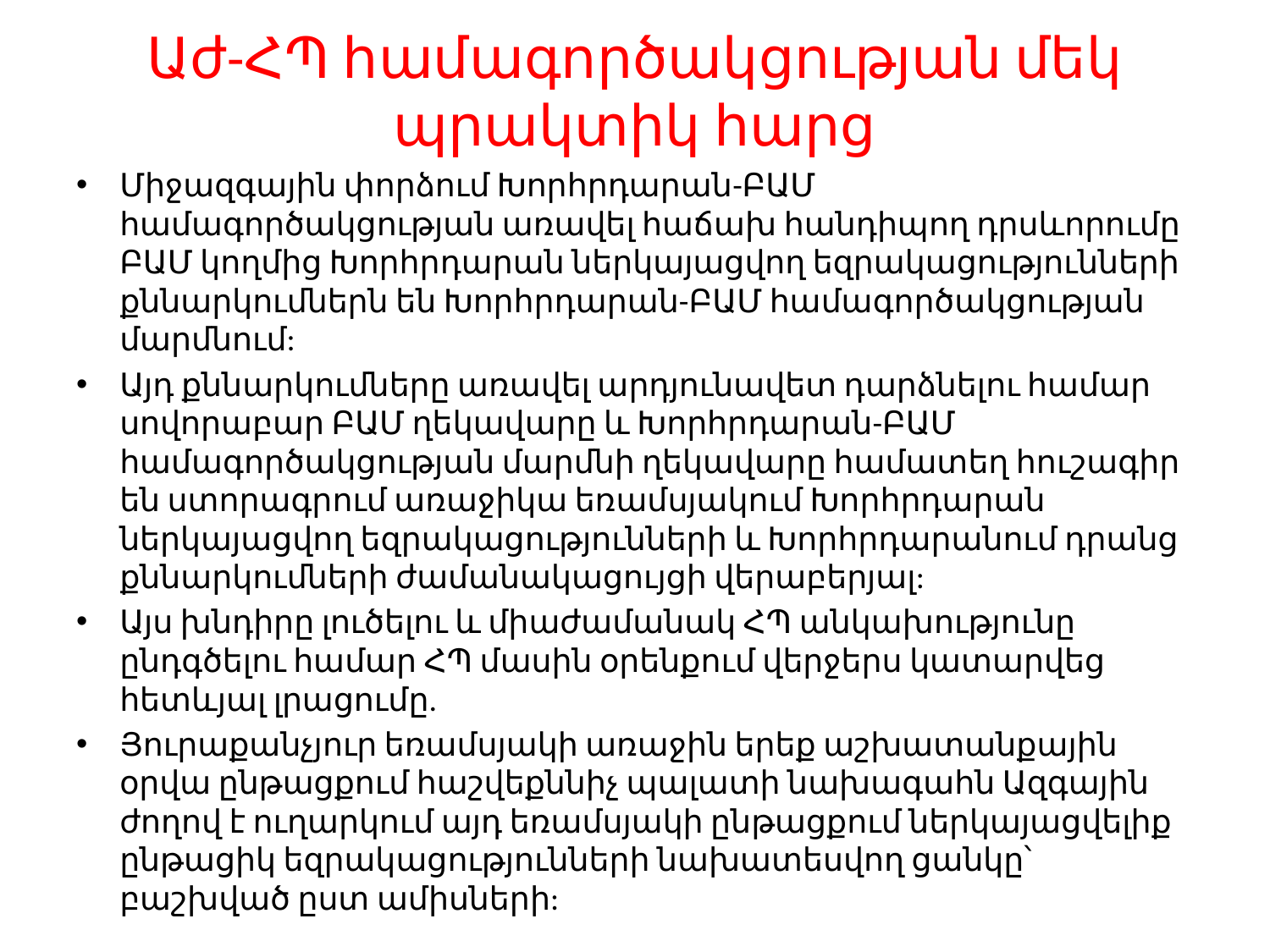

# Աժ-ՀՊ համագործակցության մեկ պրակտիկ հարց
Միջազգային փորձում Խորհրդարան-ԲԱՄ համագործակցության առավել հաճախ հանդիպող դրսևորումը ԲԱՄ կողմից Խորհրդարան ներկայացվող եզրակացությունների քննարկումներն են Խորհրդարան-ԲԱՄ համագործակցության մարմնում:
Այդ քննարկումները առավել արդյունավետ դարձնելու համար սովորաբար ԲԱՄ ղեկավարը և Խորհրդարան-ԲԱՄ համագործակցության մարմնի ղեկավարը համատեղ հուշագիր են ստորագրում առաջիկա եռամսյակում Խորհրդարան ներկայացվող եզրակացությունների և Խորհրդարանում դրանց քննարկումների ժամանակացույցի վերաբերյալ:
Այս խնդիրը լուծելու և միաժամանակ ՀՊ անկախությունը ընդգծելու համար ՀՊ մասին օրենքում վերջերս կատարվեց հետևյալ լրացումը.
Յուրաքանչյուր եռամսյակի առաջին երեք աշխատանքային օրվա ընթացքում հաշվեքննիչ պալատի նախագահն Ազգային ժողով է ուղարկում այդ եռամսյակի ընթացքում ներկայացվելիք ընթացիկ եզրակացությունների նախատեսվող ցանկը՝ բաշխված ըստ ամիսների: